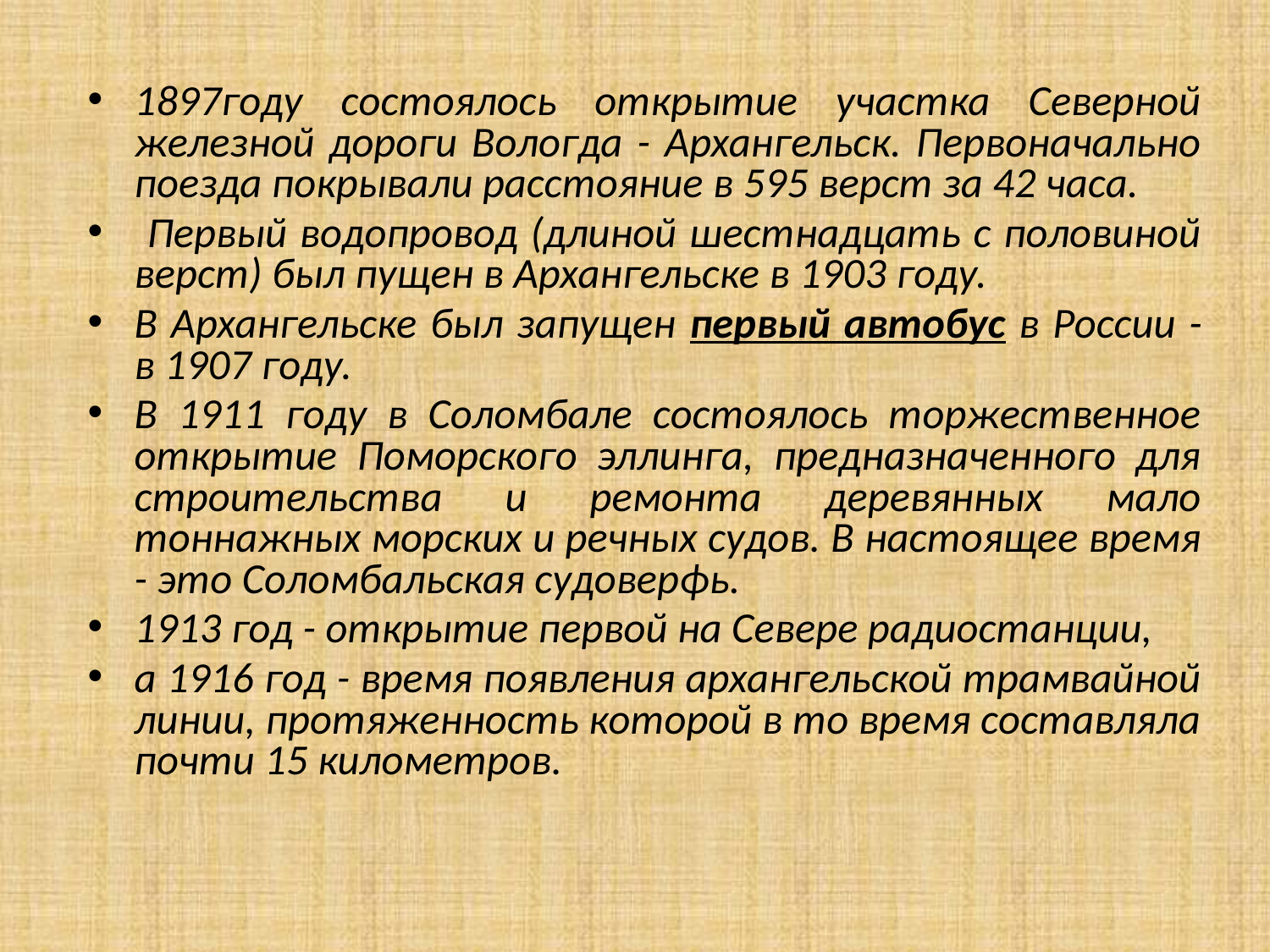

1897году состоялось открытие участка Северной железной дороги Вологда - Архангельск. Первоначально поезда покрывали расстояние в 595 верст за 42 часа.
 Первый водопровод (длиной шестнадцать с половиной верст) был пущен в Архангельске в 1903 году.
В Архангельске был запущен первый автобус в России - в 1907 году.
В 1911 году в Соломбале состоялось торжественное открытие Поморского эллинга, предназначенного для строительства и ремонта деревянных мало­тоннажных морских и речных судов. В настоящее время - это Соломбальская судоверфь.
1913 год - открытие первой на Севере радиостанции,
а 1916 год - время появления архангельской трамвайной линии, протяженность которой в то время составляла почти 15 километров.